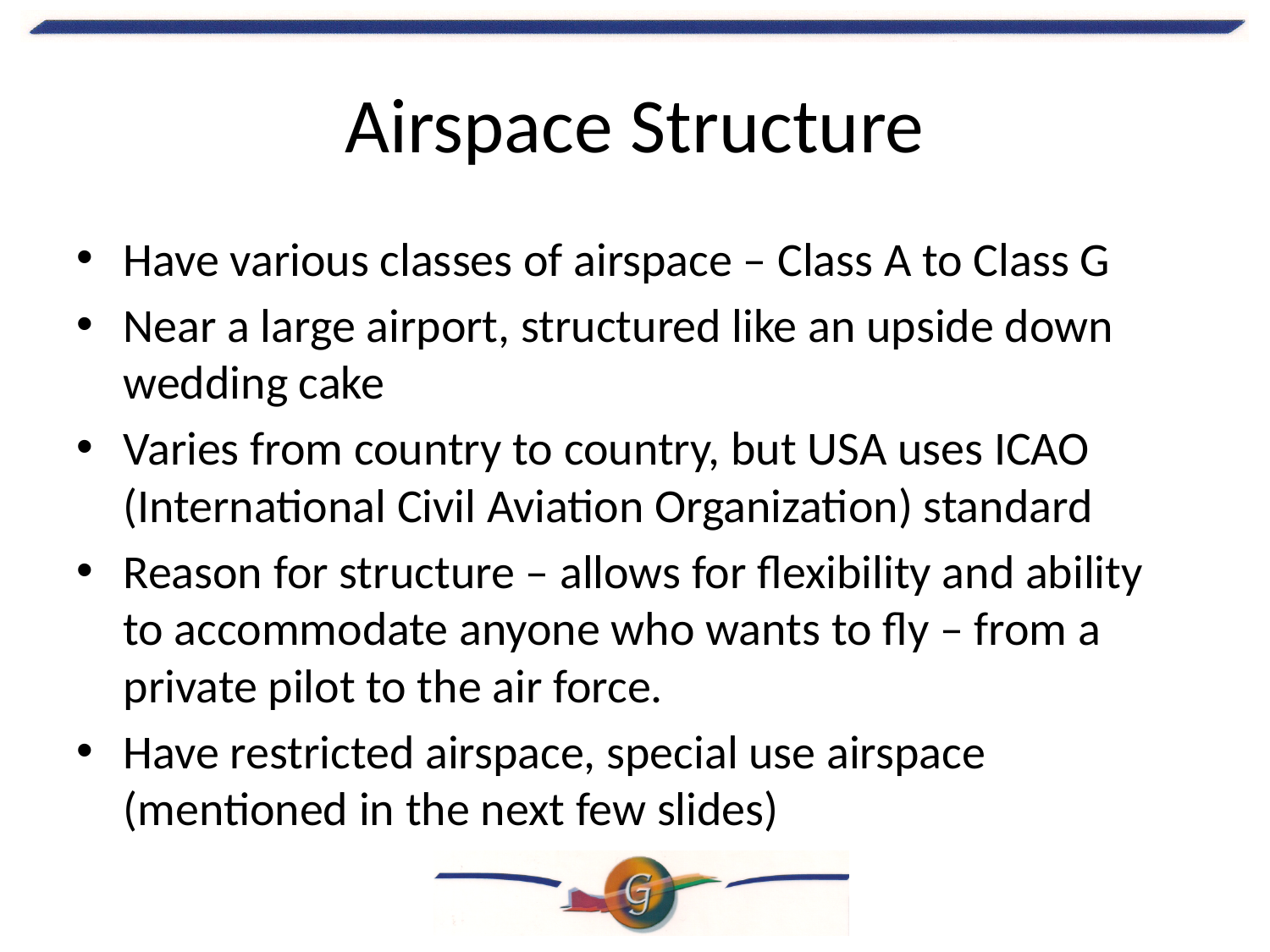

# Airspace Structure
Have various classes of airspace – Class A to Class G
Near a large airport, structured like an upside down wedding cake
Varies from country to country, but USA uses ICAO (International Civil Aviation Organization) standard
Reason for structure – allows for flexibility and ability to accommodate anyone who wants to fly – from a private pilot to the air force.
Have restricted airspace, special use airspace (mentioned in the next few slides)